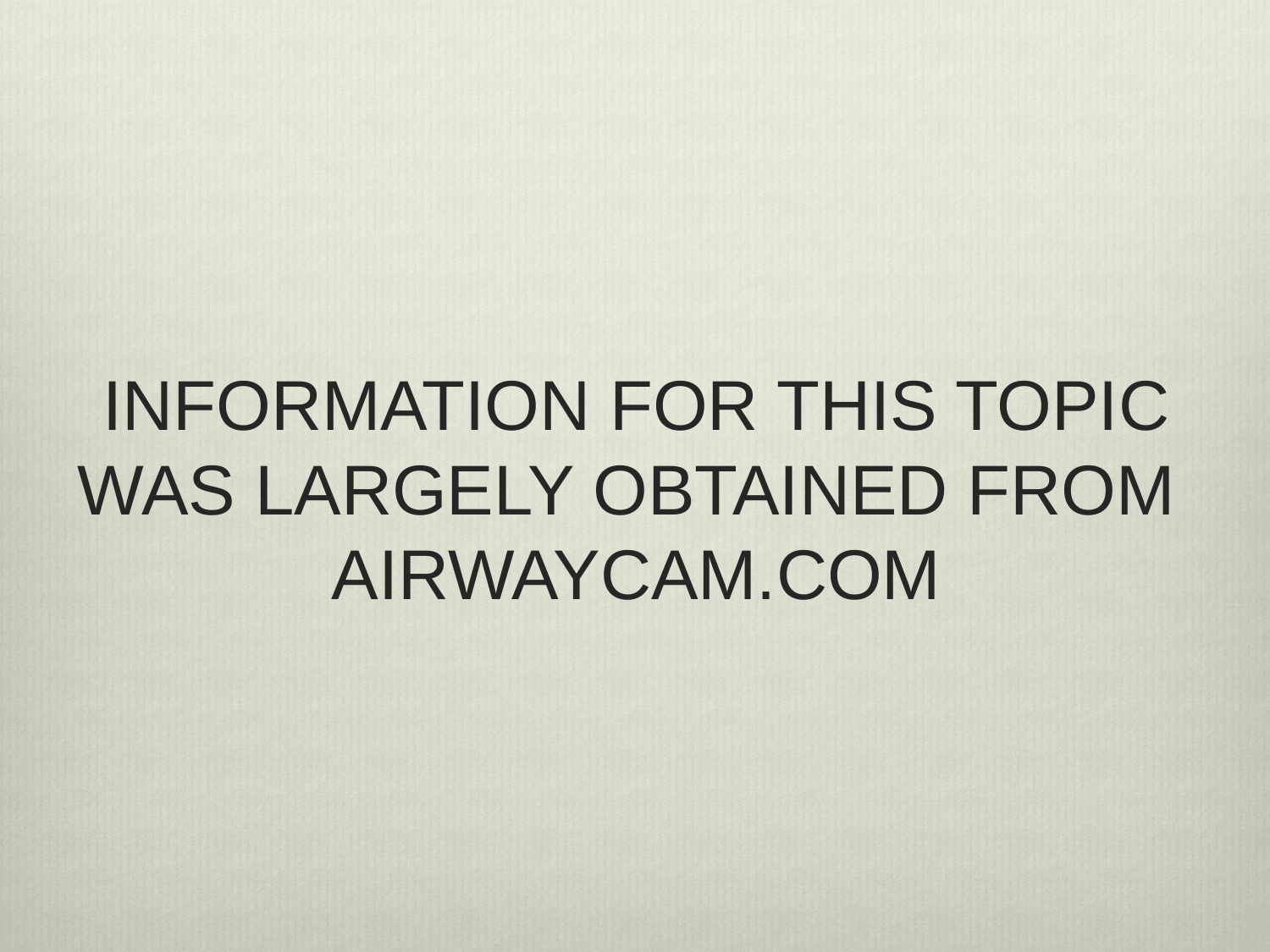

# INFORMATION FOR THIS TOPIC WAS LARGELY OBTAINED FROM AIRWAYCAM.COM